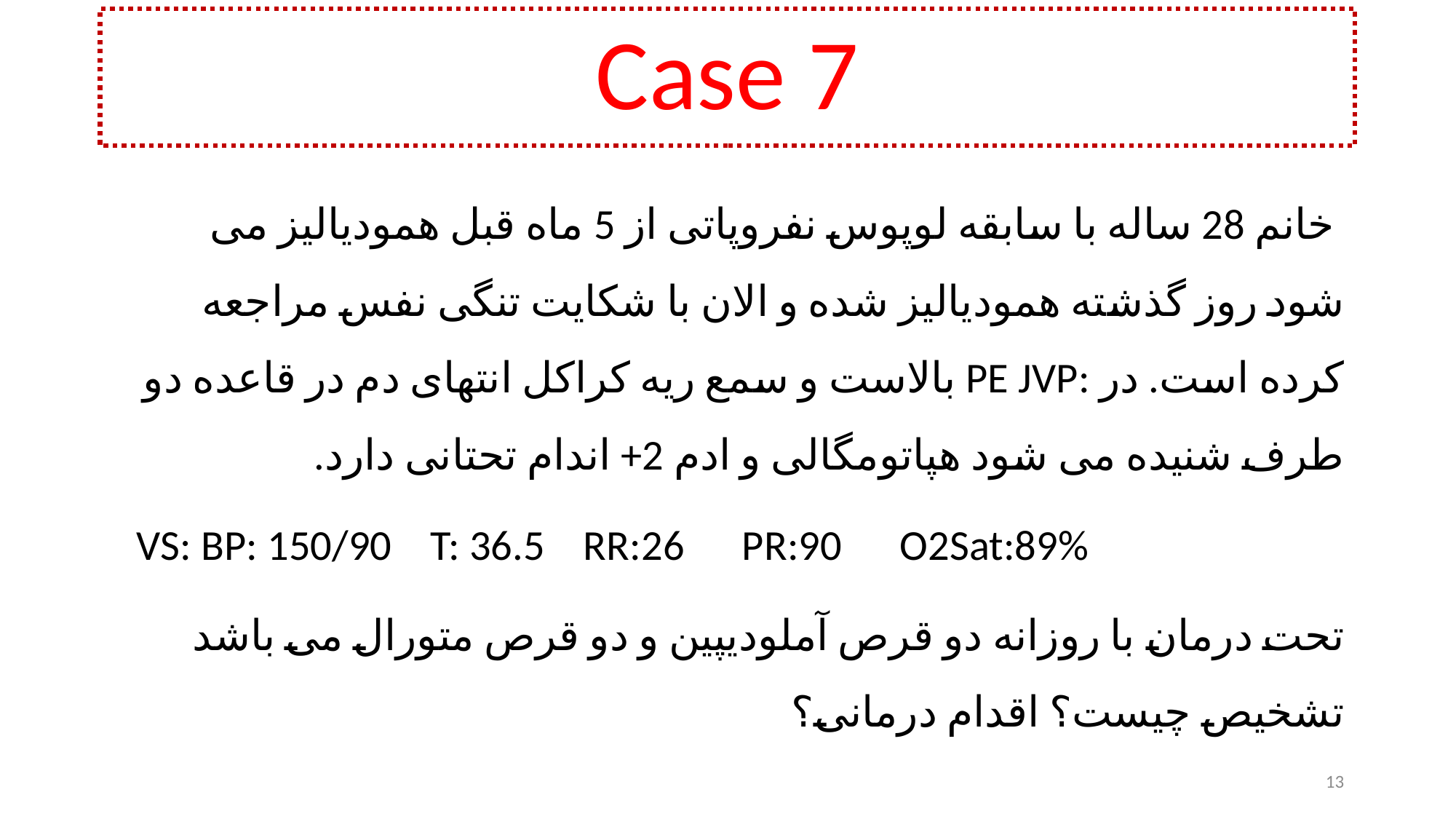

Case 7
 خانم 28 ساله با سابقه لوپوس نفروپاتی از 5 ماه قبل همودیالیز می شود روز گذشته همودیالیز شده و الان با شکایت تنگی نفس مراجعه کرده است. در :PE JVP بالاست و سمع ریه کراکل انتهای دم در قاعده دو طرف شنیده می شود هپاتومگالی و ادم 2+ اندام تحتانی دارد.
VS: BP: 150/90    T: 36.5    RR:26      PR:90      O2Sat:89%
تحت درمان با روزانه دو قرص آملودیپین و دو قرص متورال می باشد تشخیص چیست؟ اقدام درمانی؟
13